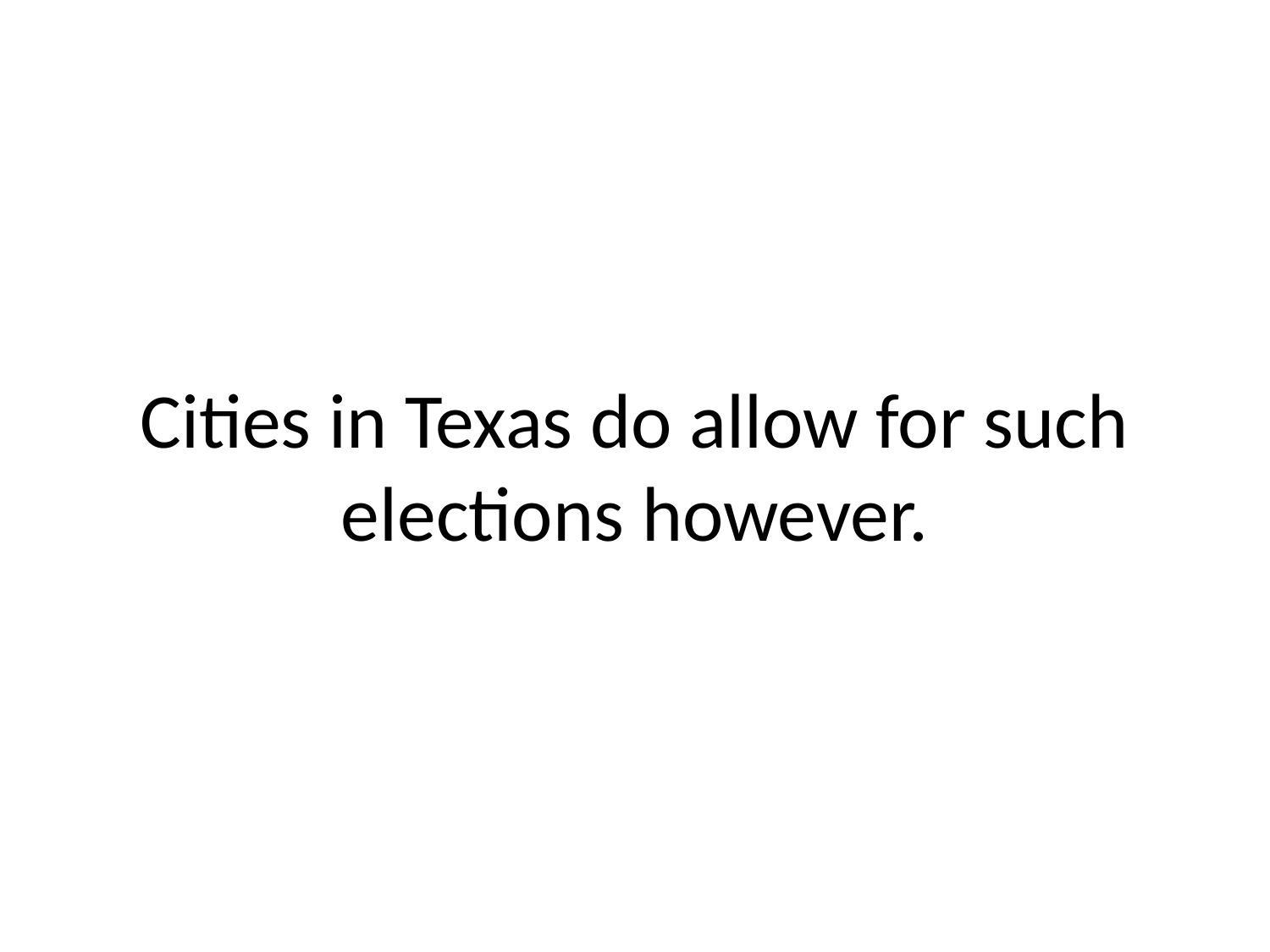

# Cities in Texas do allow for such elections however.